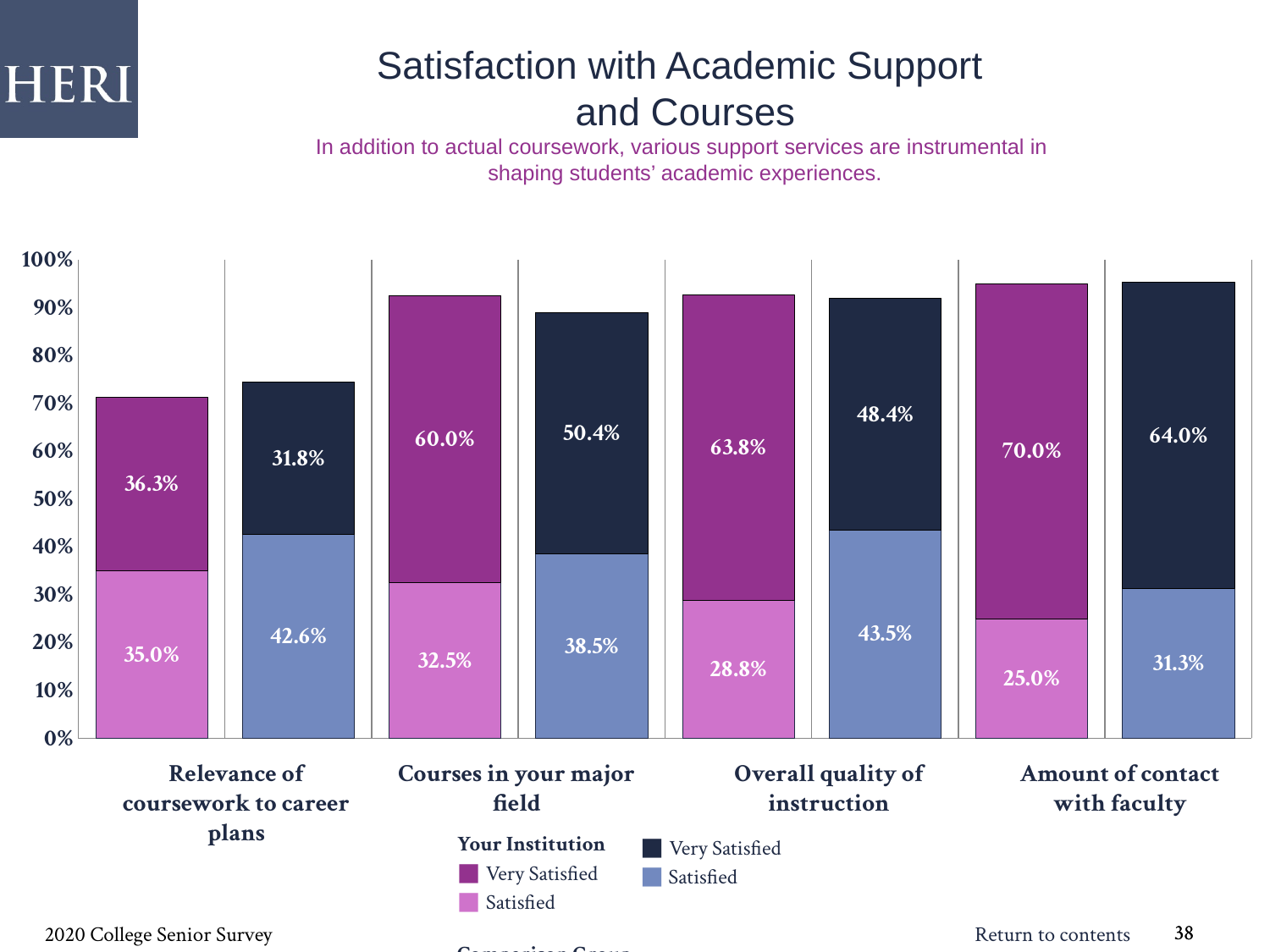

Satisfaction with Academic Support
and Courses
In addition to actual coursework, various support services are instrumental in
shaping students’ academic experiences.

### Chart

| Category |  |  |
|---|---|---|
| Relevance of coursework to career plans | 0.35 | 0.363 |
| comp | 0.426 | 0.318 |
| Courses in your major field | 0.325 | 0.6 |
| comp | 0.385 | 0.504 |
| Overall quality of instruction | 0.288 | 0.638 |
| comp | 0.435 | 0.484 |
| Amount of contact with faculty | 0.25 | 0.7 |
| comp | 0.313 | 0.64 |
Relevance of coursework to career plans
Courses in your major field
Overall quality of instruction
Amount of contact with faculty
Your Institution
■ Very Satisfied
■ Satisfied

Comparison Group
■ Very Satisfied
■ Satisfied

2020 College Senior Survey
38
38